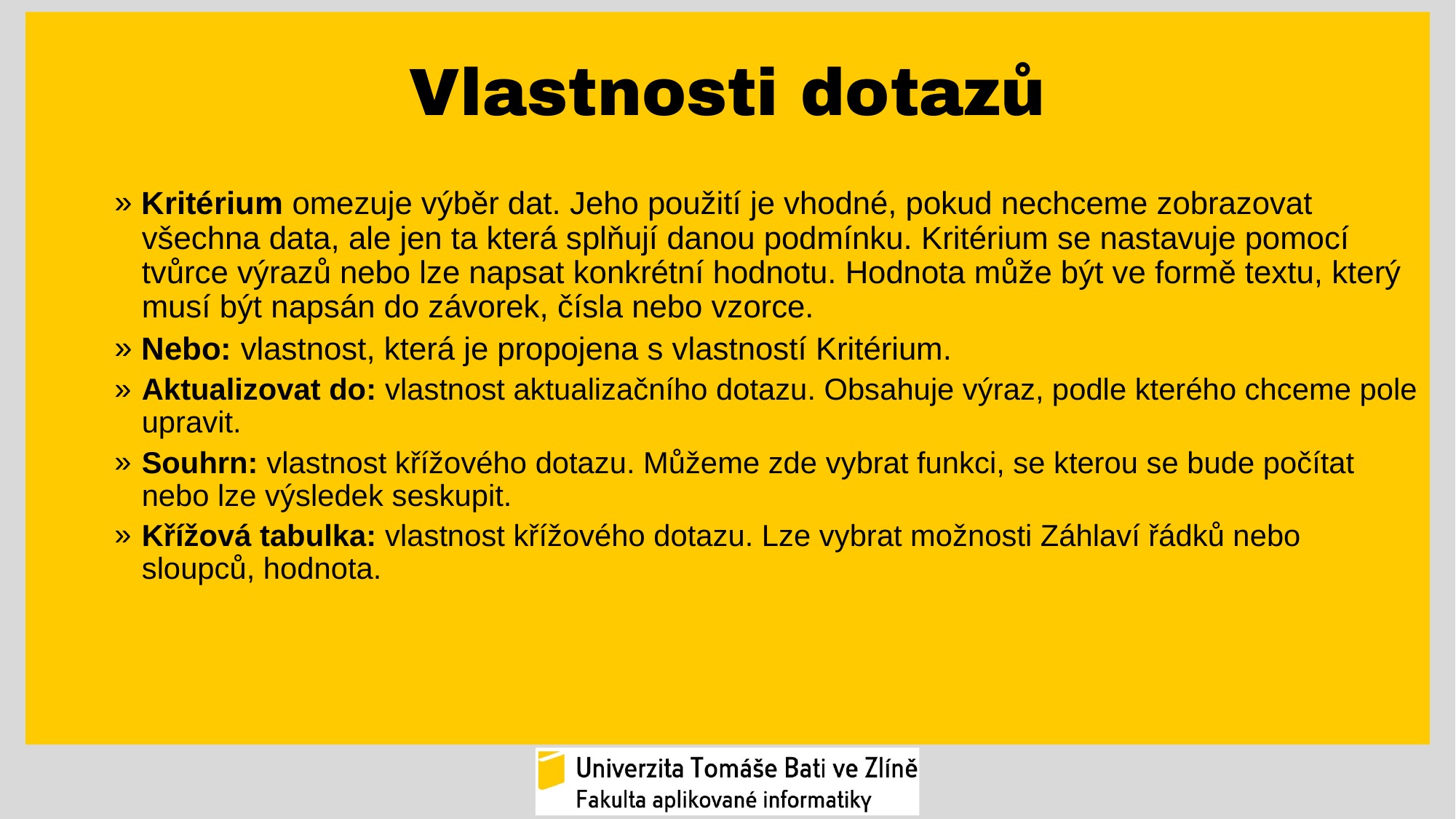

# Vlastnosti dotazů
Kritérium omezuje výběr dat. Jeho použití je vhodné, pokud nechceme zobrazovat všechna data, ale jen ta která splňují danou podmínku. Kritérium se nastavuje pomocí tvůrce výrazů nebo lze napsat konkrétní hodnotu. Hodnota může být ve formě textu, který musí být napsán do závorek, čísla nebo vzorce.
Nebo: vlastnost, která je propojena s vlastností Kritérium.
Aktualizovat do: vlastnost aktualizačního dotazu. Obsahuje výraz, podle kterého chceme pole upravit.
Souhrn: vlastnost křížového dotazu. Můžeme zde vybrat funkci, se kterou se bude počítat nebo lze výsledek seskupit.
Křížová tabulka: vlastnost křížového dotazu. Lze vybrat možnosti Záhlaví řádků nebo sloupců, hodnota.